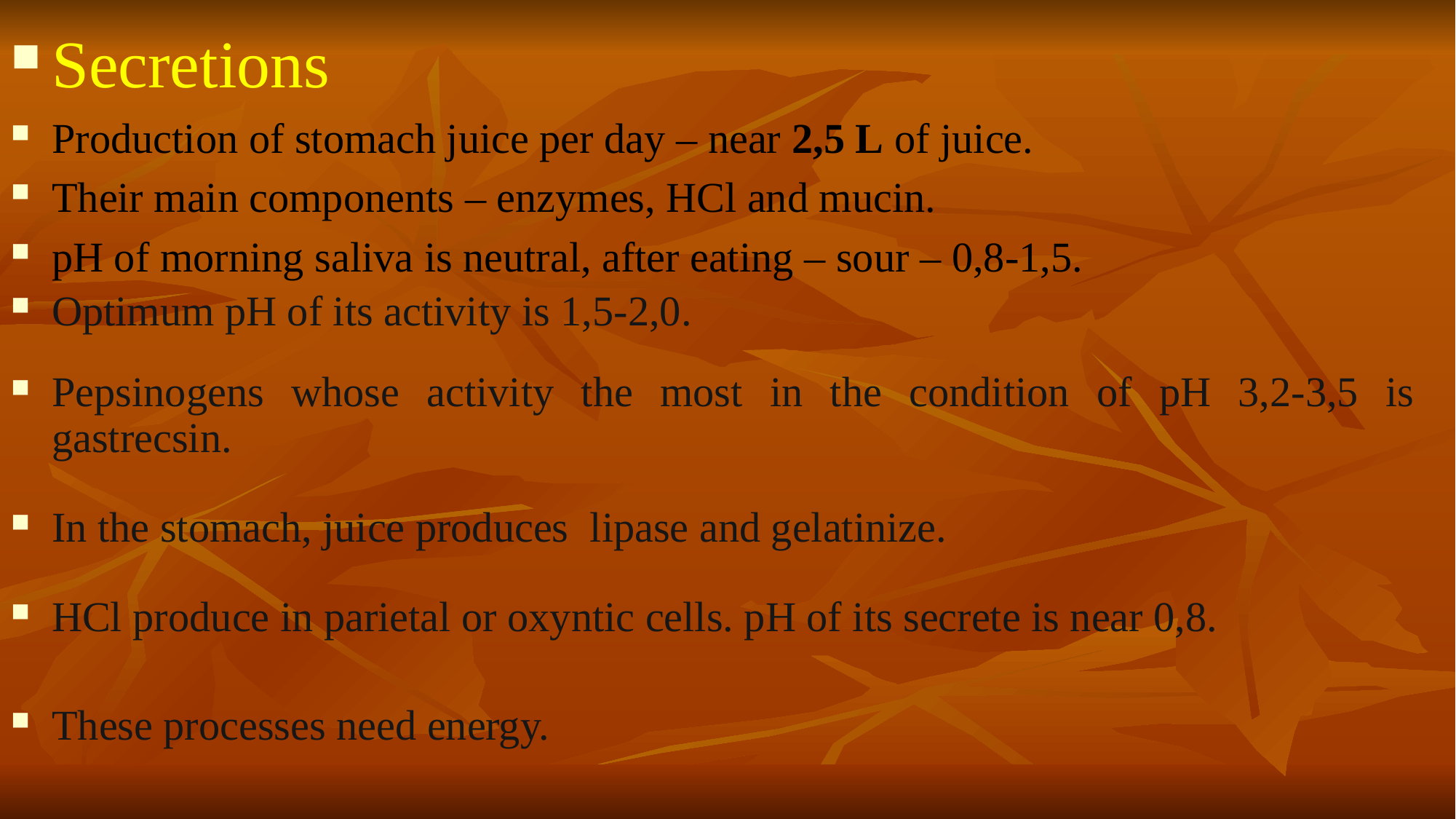

Secretions
Production of stomach juice per day – near 2,5 L of juice.
Their main components – enzymes, HCl and mucin.
pH of morning saliva is neutral, after eating – sour – 0,8-1,5.
Optimum pH of its activity is 1,5-2,0.

Pepsinogens whose activity the most in the condition of pH 3,2-3,5 is gastrecsin.

In the stomach, juice produces  lipase and gelatinize.

HCl produce in parietal or oxyntic cells. pH of its secrete is near 0,8.

These processes need energy.